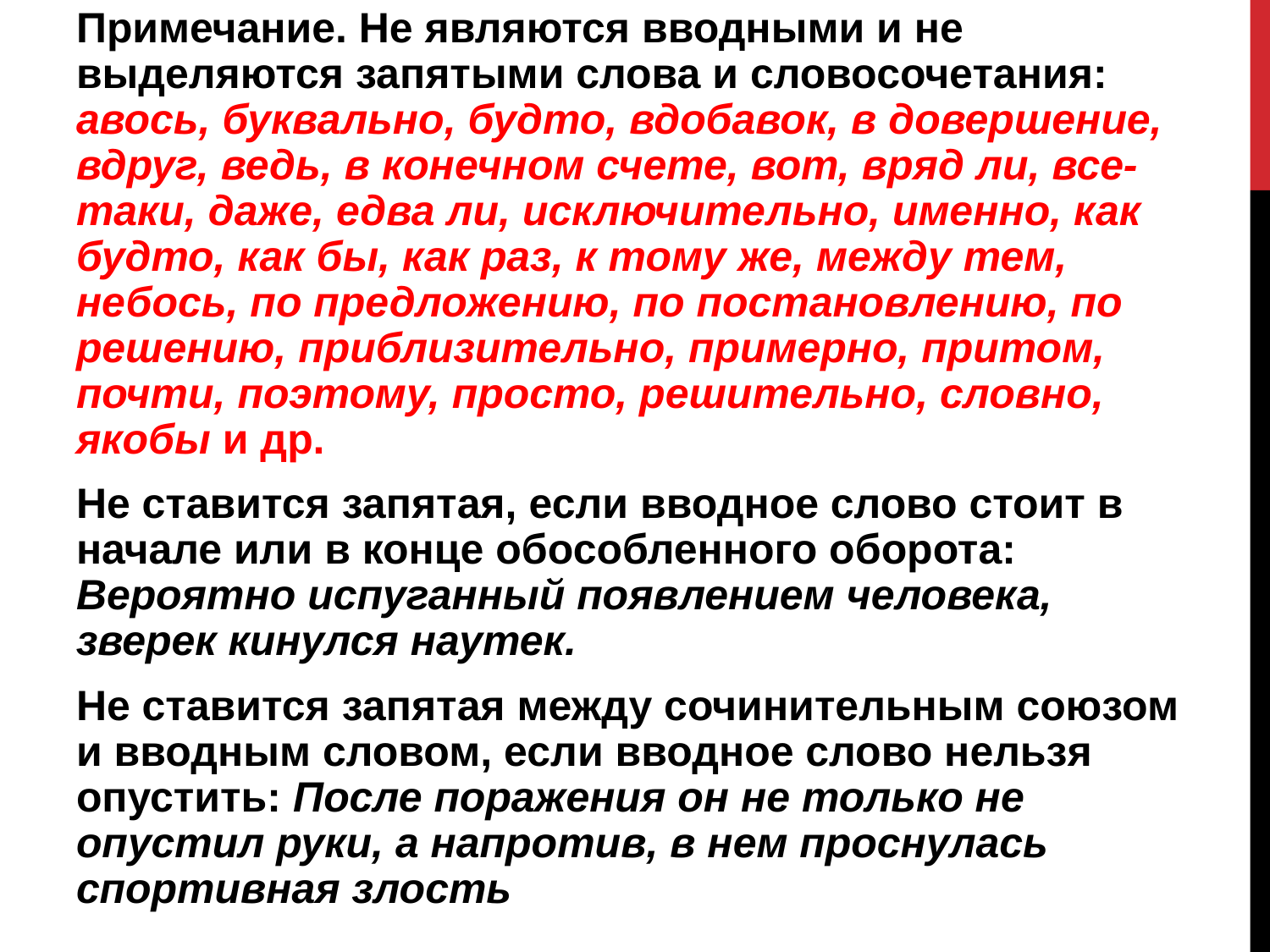

Примечание. Не являются вводными и не выделяются запятыми слова и словосочетания: авось, буквально, будто, вдобавок, в довершение, вдруг, ведь, в конечном счете, вот, вряд ли, все-таки, даже, едва ли, исключительно, именно, как будто, как бы, как раз, к тому же, между тем, небось, по предложению, по постановлению, по решению, приблизительно, примерно, притом, почти, по­этому, просто, решительно, словно, якобы и др.
Не ставится запятая, если вводное слово стоит в начале или в конце обособленного оборота: Вероятно испуганный появлением человека, зверек кинулся наутек.
Не ставится запятая между сочинительным союзом и вводным словом, если вводное слово нельзя опустить: После поражения он не только не опустил руки, а напротив, в нем проснулась спортивная злость